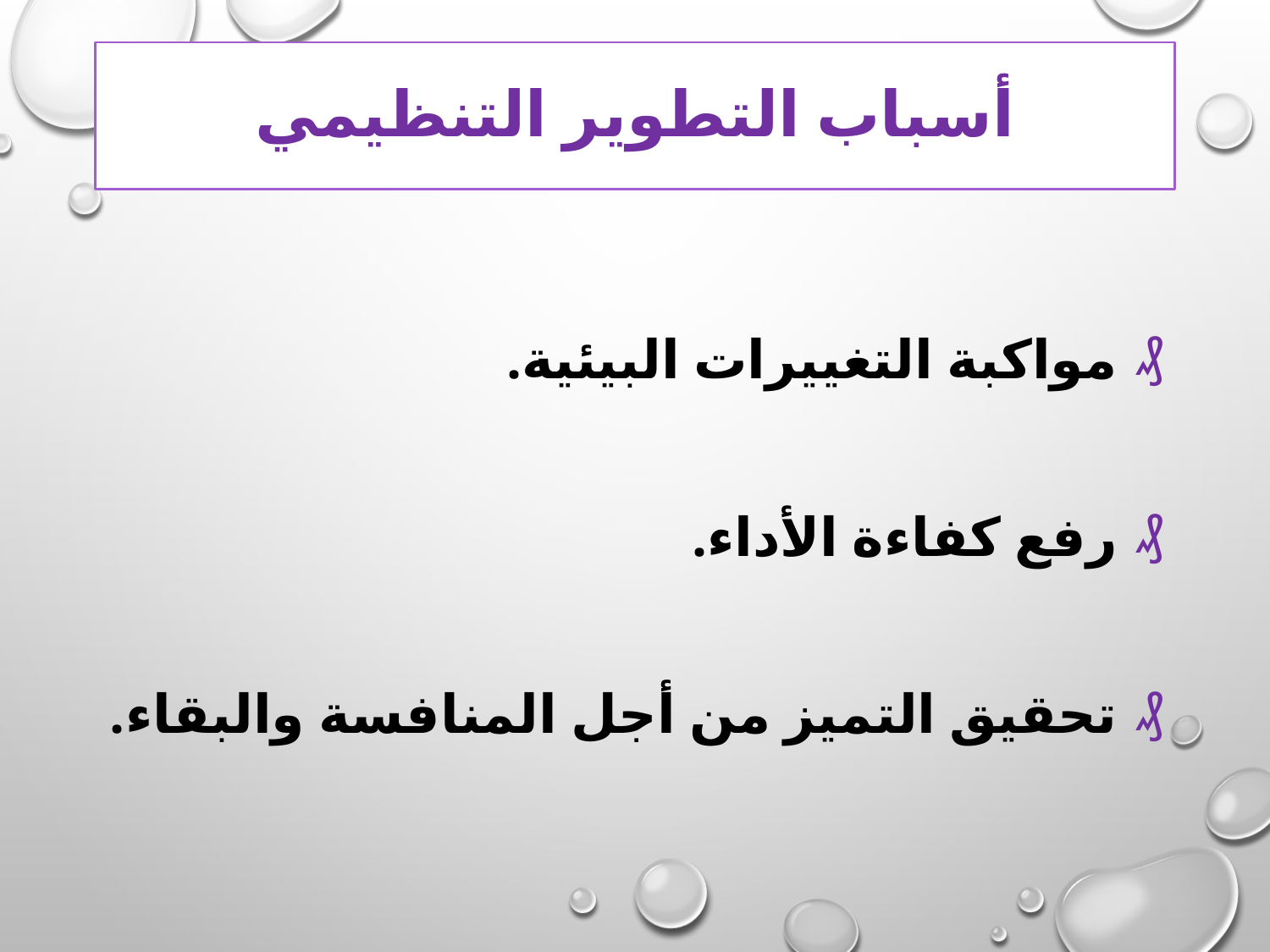

# أسباب التطوير التنظيمي
 مواكبة التغييرات البيئية.
 رفع كفاءة الأداء.
 تحقيق التميز من أجل المنافسة والبقاء.